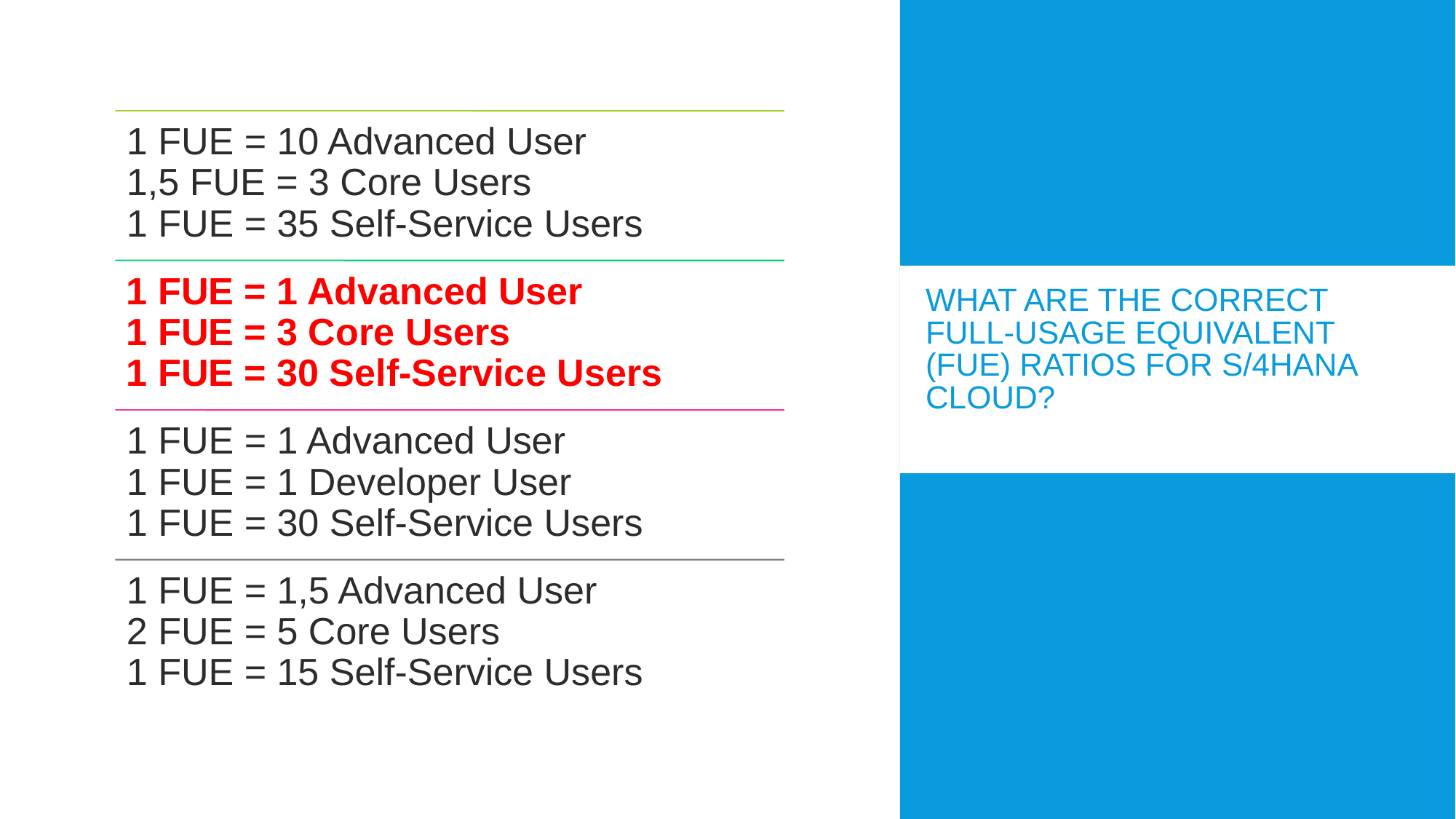

1 FUE = 10 Advanced User
1,5 FUE = 3 Core Users
1 FUE = 35 Self-Service Users
1 FUE = 1 Advanced User
1 FUE = 3 Core Users
1 FUE = 30 Self-Service Users
1 FUE = 1 Advanced User
1 FUE = 1 Developer User
1 FUE = 30 Self-Service Users
1 FUE = 1,5 Advanced User
2 FUE = 5 Core Users
1 FUE = 15 Self-Service Users

# What are the correct Full-Usage Equivalent (FUE) ratios for S/4HANA Cloud?